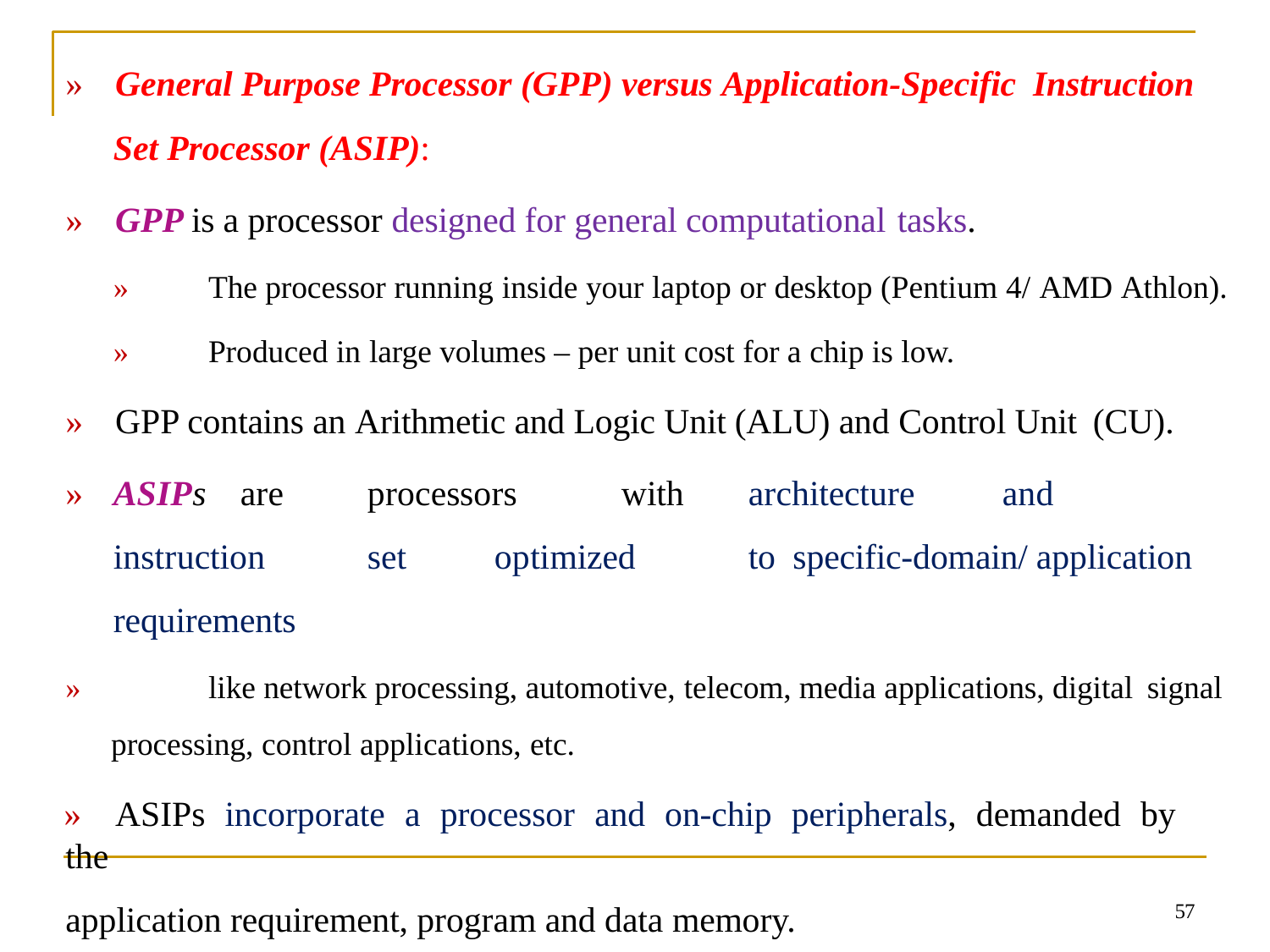

# »	General Purpose Processor (GPP) versus Application-Specific Instruction
Set Processor (ASIP):
»	GPP is a processor designed for general computational tasks.
»	The processor running inside your laptop or desktop (Pentium 4/ AMD Athlon).
»	Produced in large volumes – per unit cost for a chip is low.
»	GPP contains an Arithmetic and Logic Unit (ALU) and Control Unit (CU).
»	ASIPs	are	processors	with	architecture	and	instruction	set	optimized	to  specific-domain/ application requirements
»	like network processing, automotive, telecom, media applications, digital signal
processing, control applications, etc.
»	ASIPs	incorporate	a	processor	and	on-chip	peripherals,	demanded	by	the
application requirement, program and data memory.

57